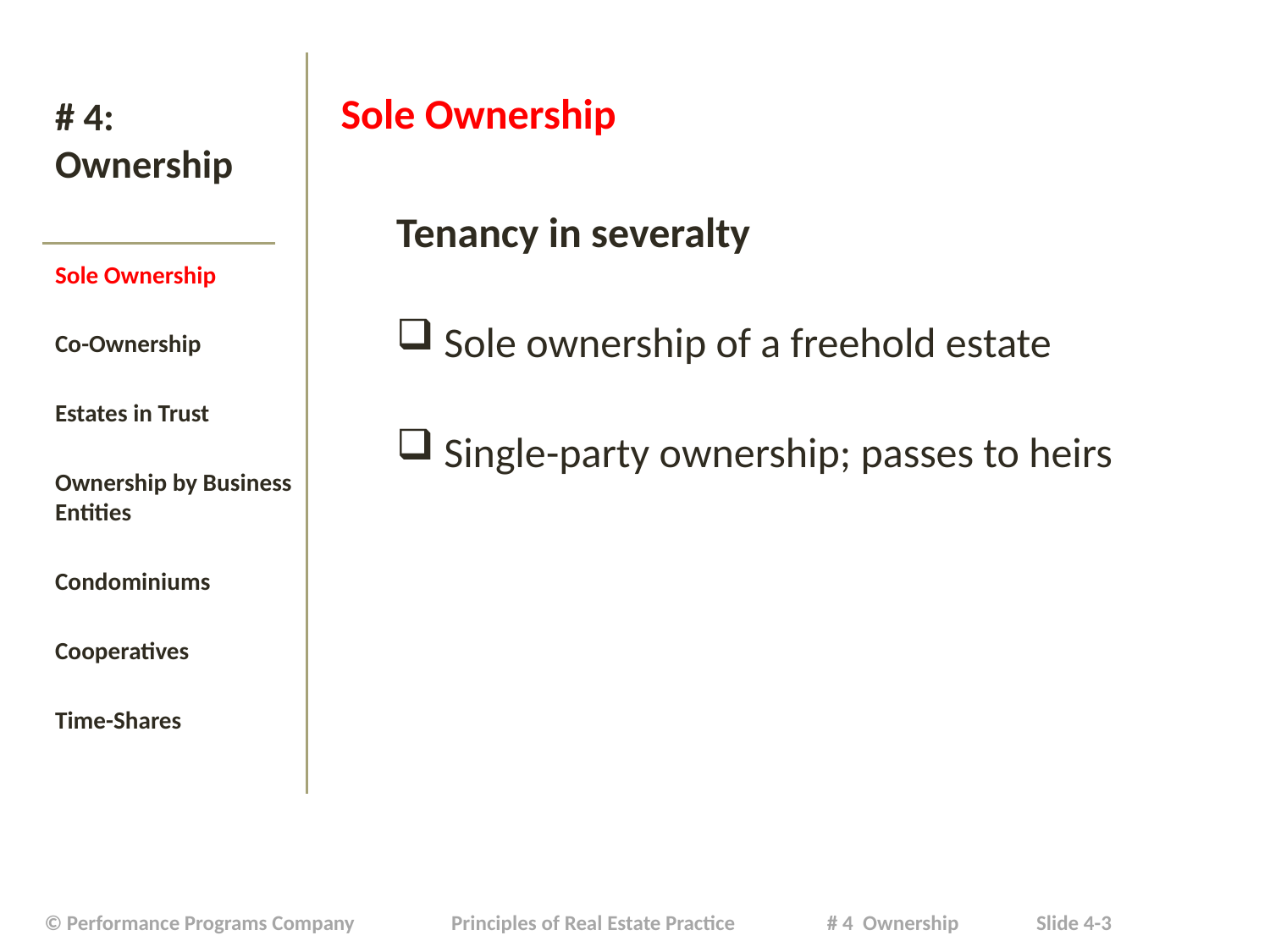

# # 4: Ownership

Sole Ownership

Tenancy in severalty
Sole ownership of a freehold estate
Single-party ownership; passes to heirs

Sole Ownership

Co-Ownership

Estates in Trust

Ownership by Business Entities

Condominiums

Cooperatives

Time-Shares

| © Performance Programs Company Principles of Real Estate Practice # 4 Ownership Slide 4-3 |
| --- |